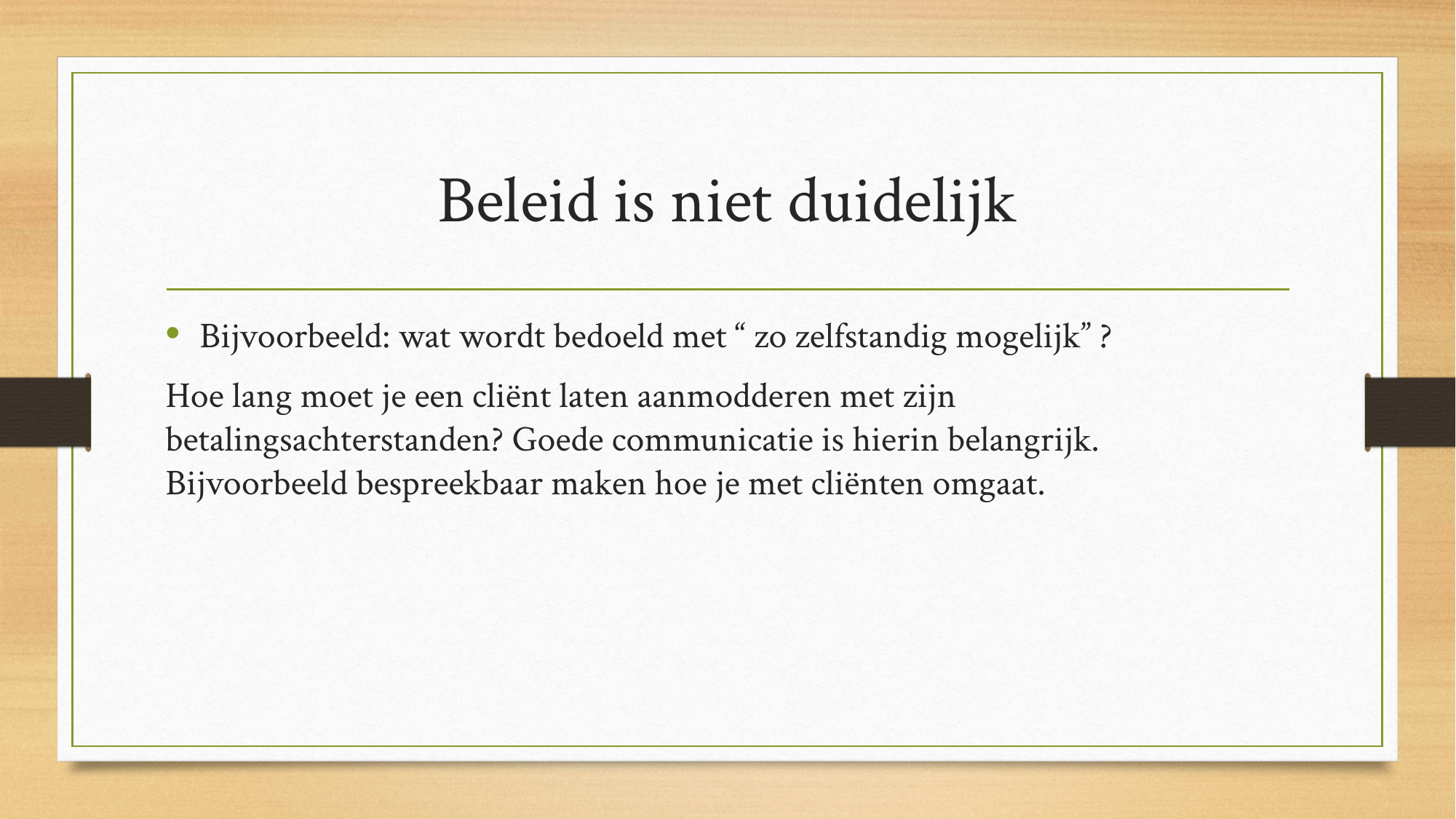

# Beleid is niet duidelijk
Bijvoorbeeld: wat wordt bedoeld met “ zo zelfstandig mogelijk” ?
Hoe lang moet je een cliënt laten aanmodderen met zijn betalingsachterstanden? Goede communicatie is hierin belangrijk. Bijvoorbeeld bespreekbaar maken hoe je met cliënten omgaat.